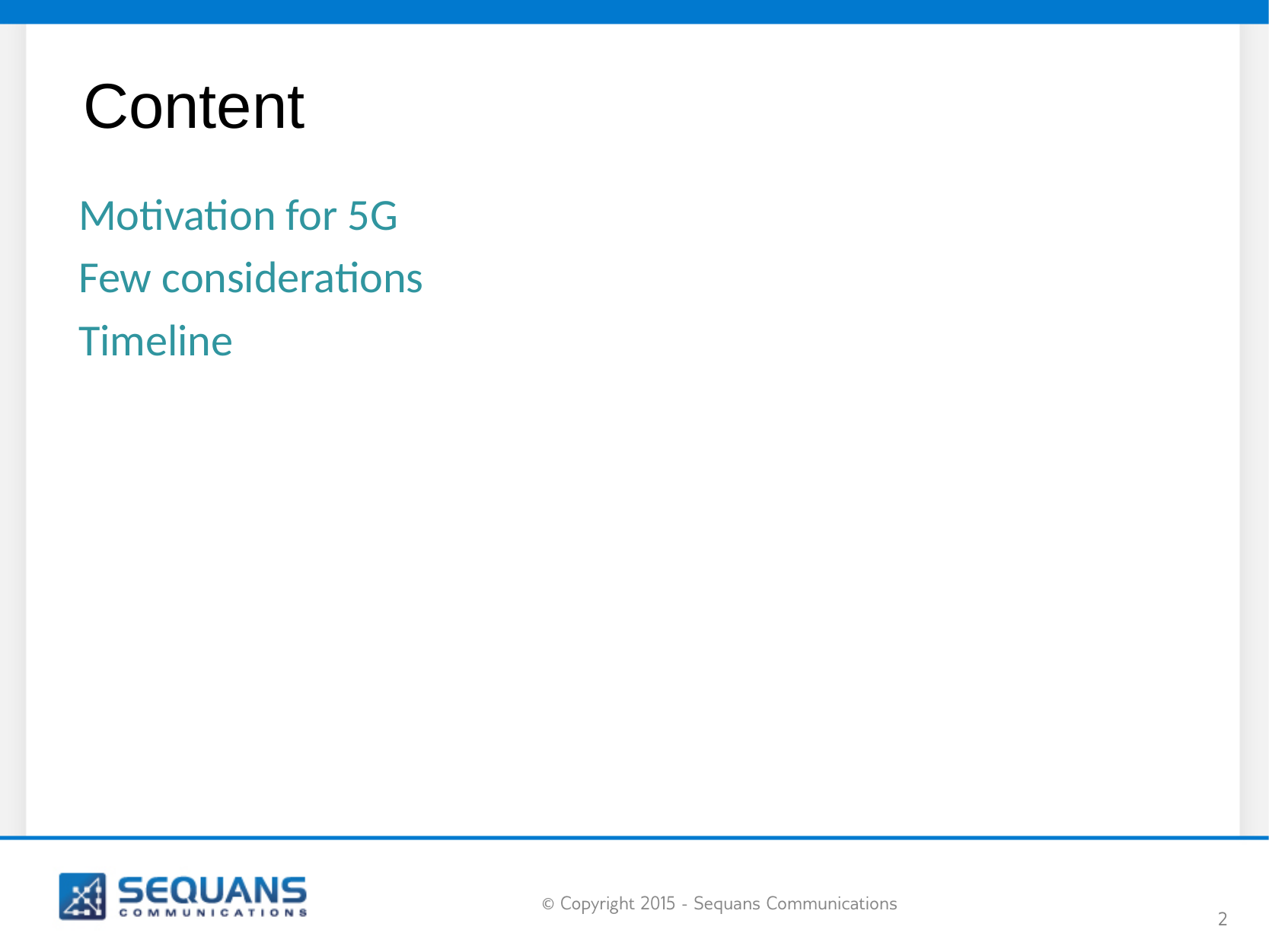

Content

Motivation for 5G
Few considerations
Timeline

2